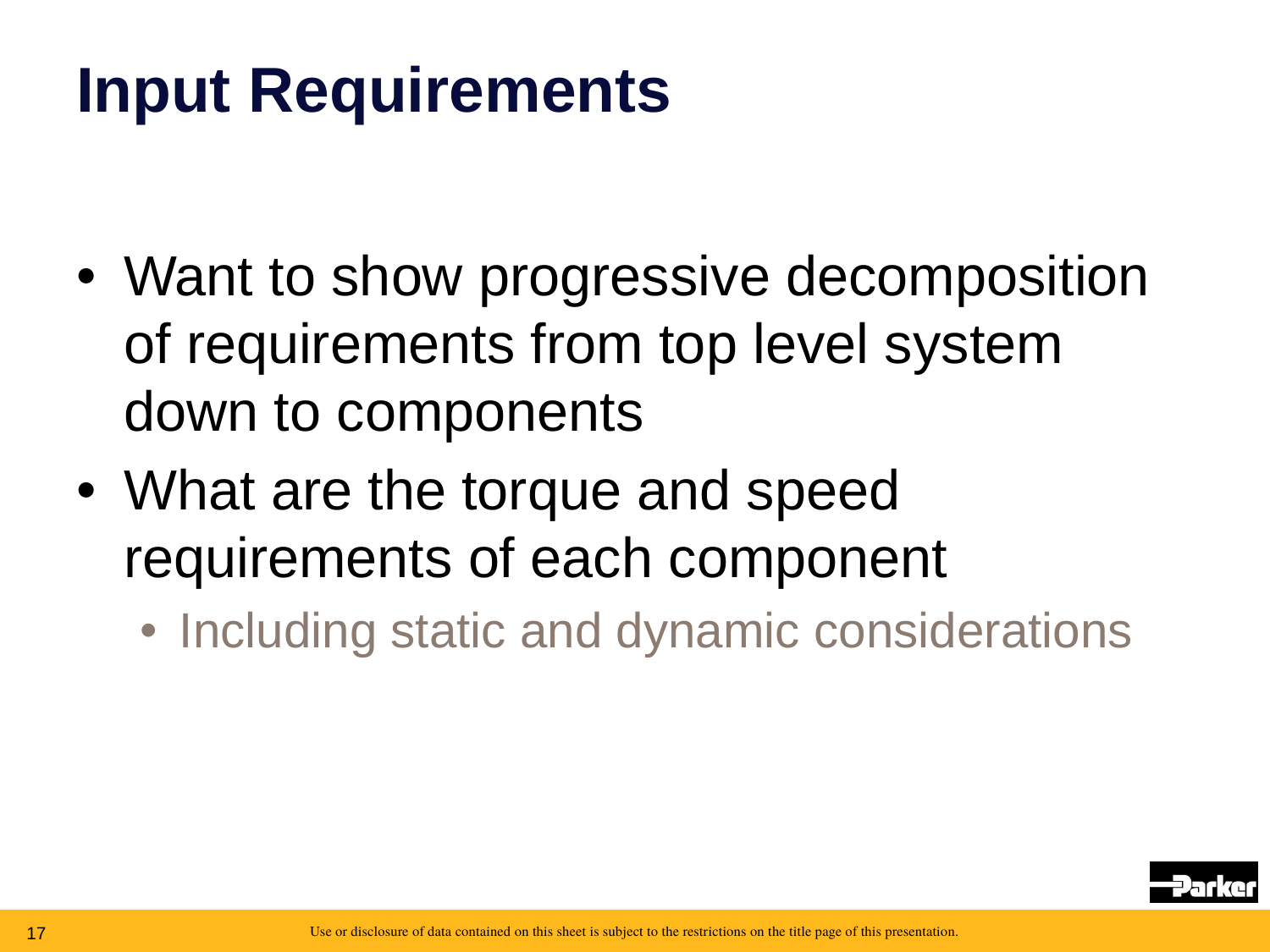

# Input Requirements
Want to show progressive decomposition of requirements from top level system down to components
What are the torque and speed requirements of each component
Including static and dynamic considerations